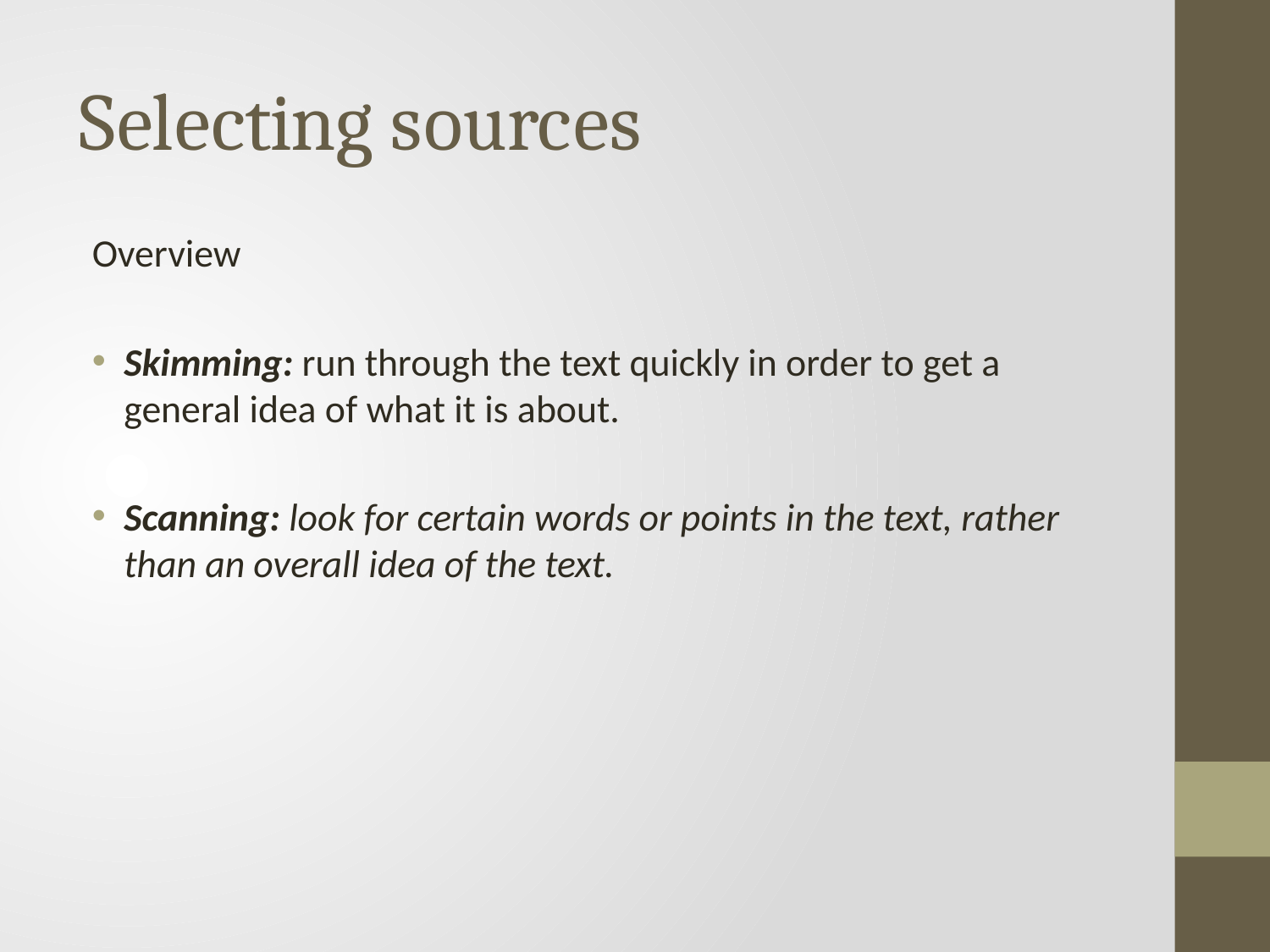

# Selecting sources
Overview

Skimming: run through the text quickly in order to get a general idea of what it is about.

Scanning: look for certain words or points in the text, rather than an overall idea of the text.